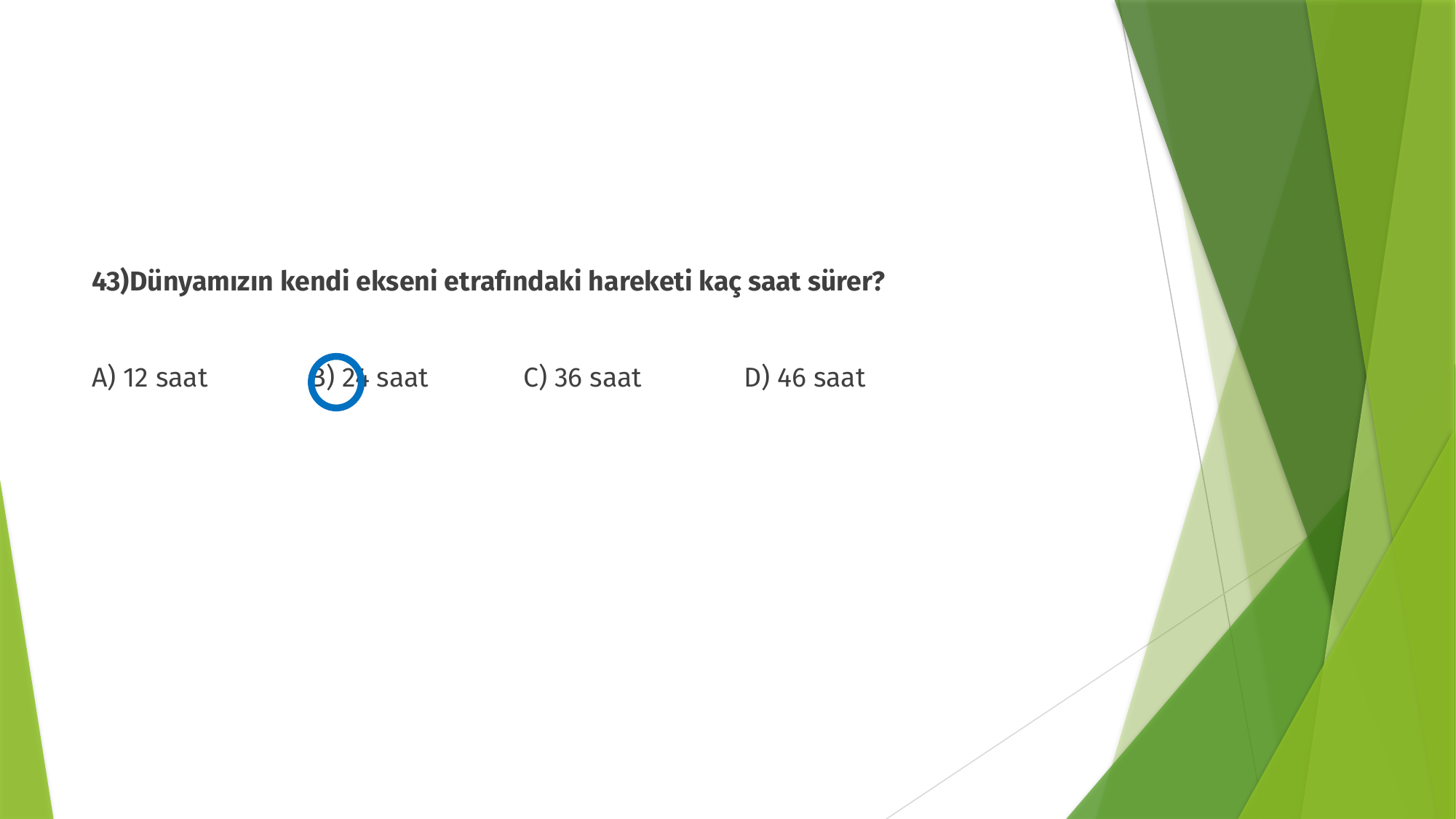

#
43)Dünyamızın kendi ekseni etrafındaki hareketi kaç saat sürer?

A) 12 saat              B) 24 saat             C) 36 saat              D) 46 saat